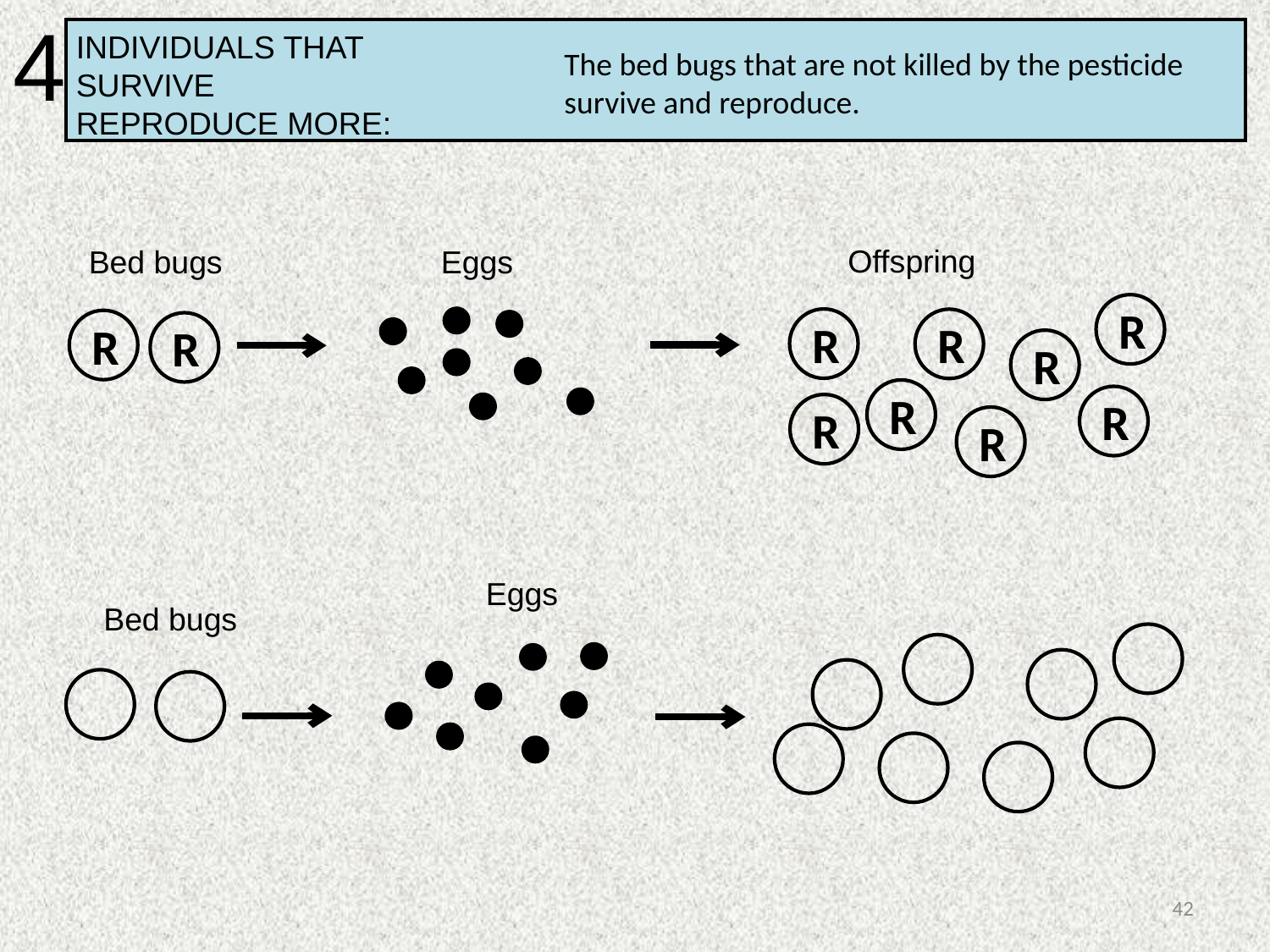

4

INDIVIDUALS THAT SURVIVE
REPRODUCE MORE:
The bed bugs that are not killed by the pesticide survive and reproduce.
Offspring
Bed bugs
Eggs
R

R
R
R

R

R

R
R

R
R
Eggs
Bed bugs

42